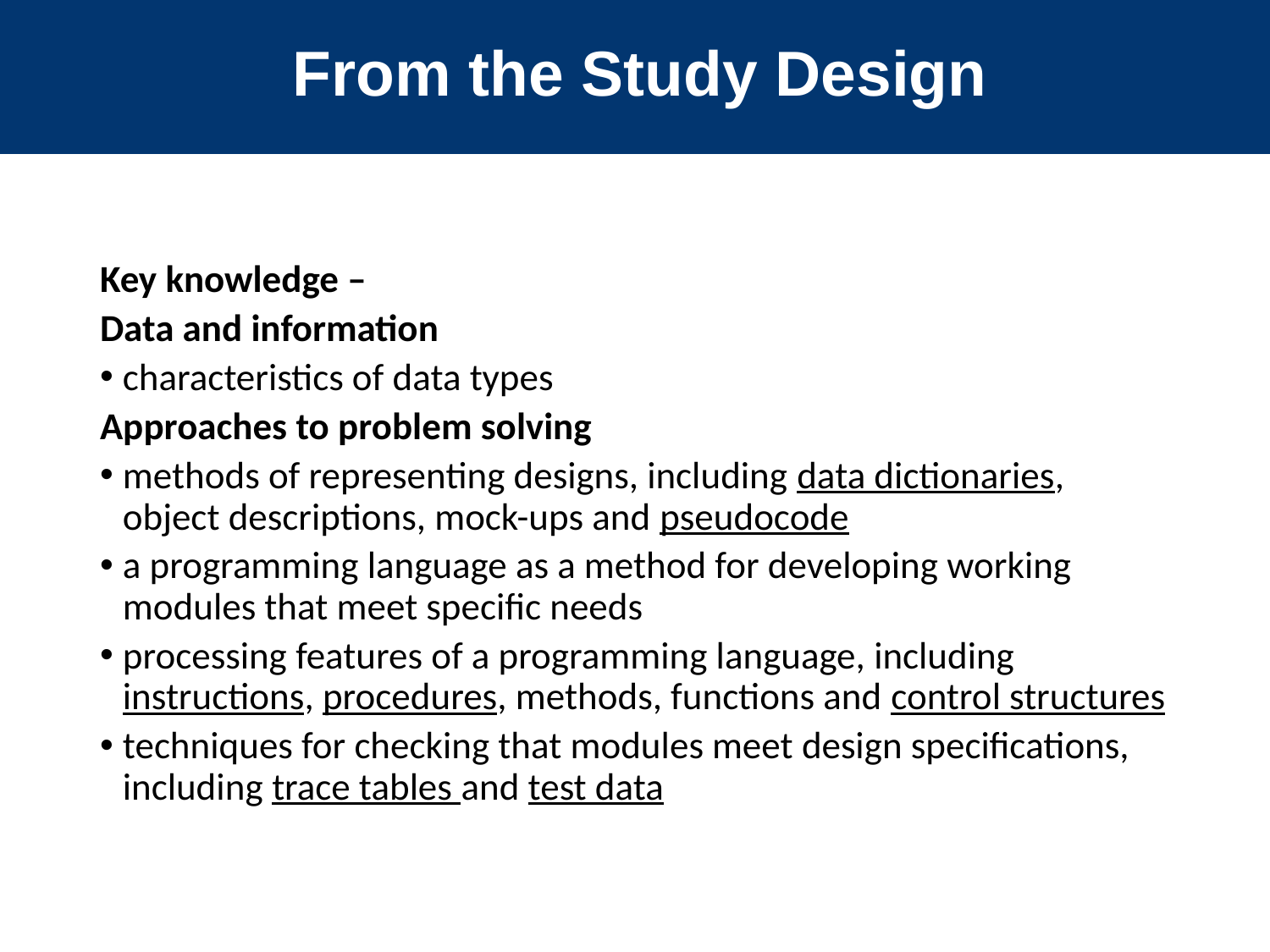

From the Study Design
Key knowledge –
Data and information
characteristics of data types
Approaches to problem solving
methods of representing designs, including data dictionaries, object descriptions, mock-ups and pseudocode
a programming language as a method for developing working modules that meet specific needs
processing features of a programming language, including instructions, procedures, methods, functions and control structures
techniques for checking that modules meet design specifications, including trace tables and test data